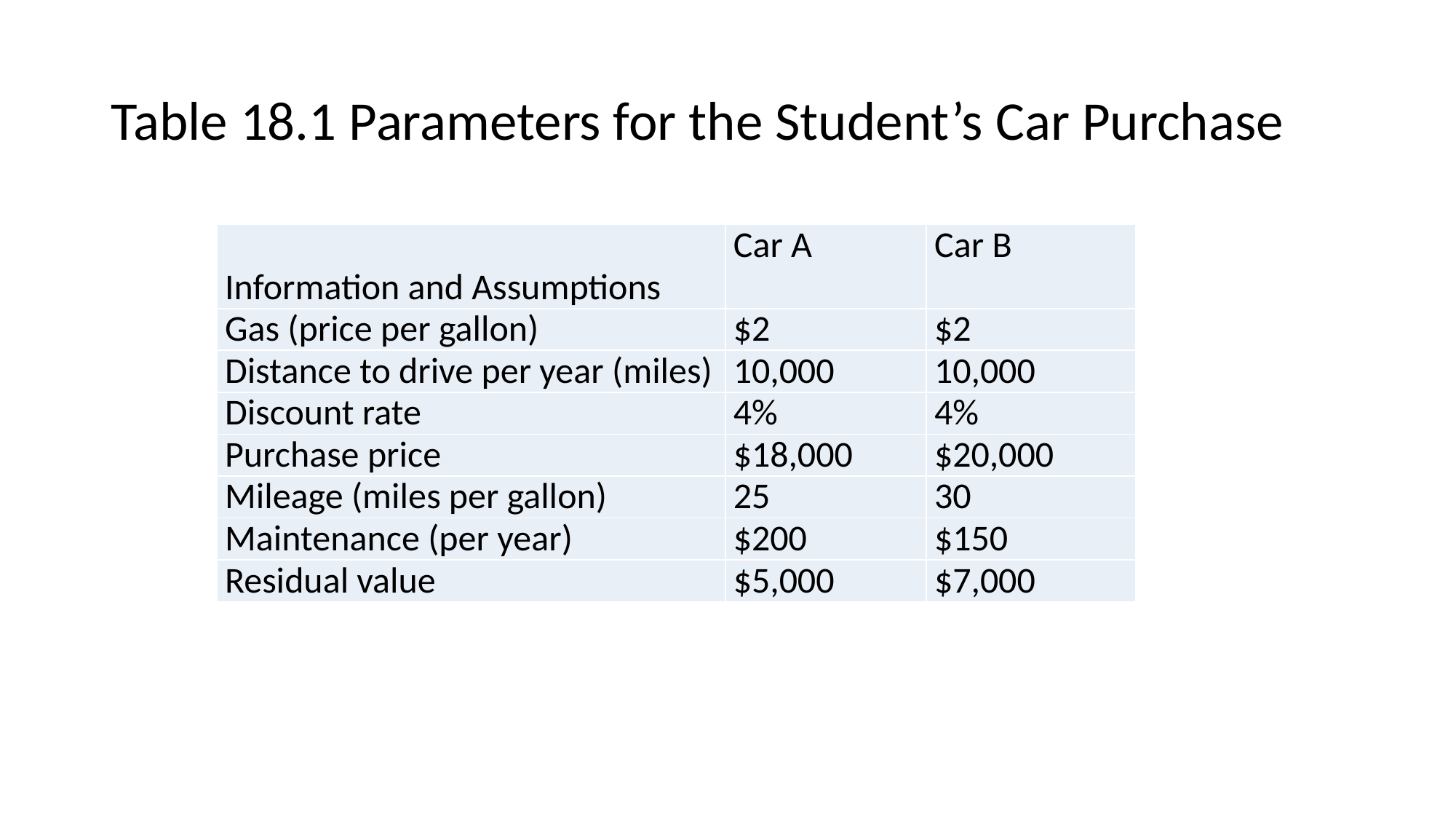

# Table 18.1 Parameters for the Student’s Car Purchase
| Information and Assumptions | Car A | Car B |
| --- | --- | --- |
| Gas (price per gallon) | $2 | $2 |
| Distance to drive per year (miles) | 10,000 | 10,000 |
| Discount rate | 4% | 4% |
| Purchase price | $18,000 | $20,000 |
| Mileage (miles per gallon) | 25 | 30 |
| Maintenance (per year) | $200 | $150 |
| Residual value | $5,000 | $7,000 |